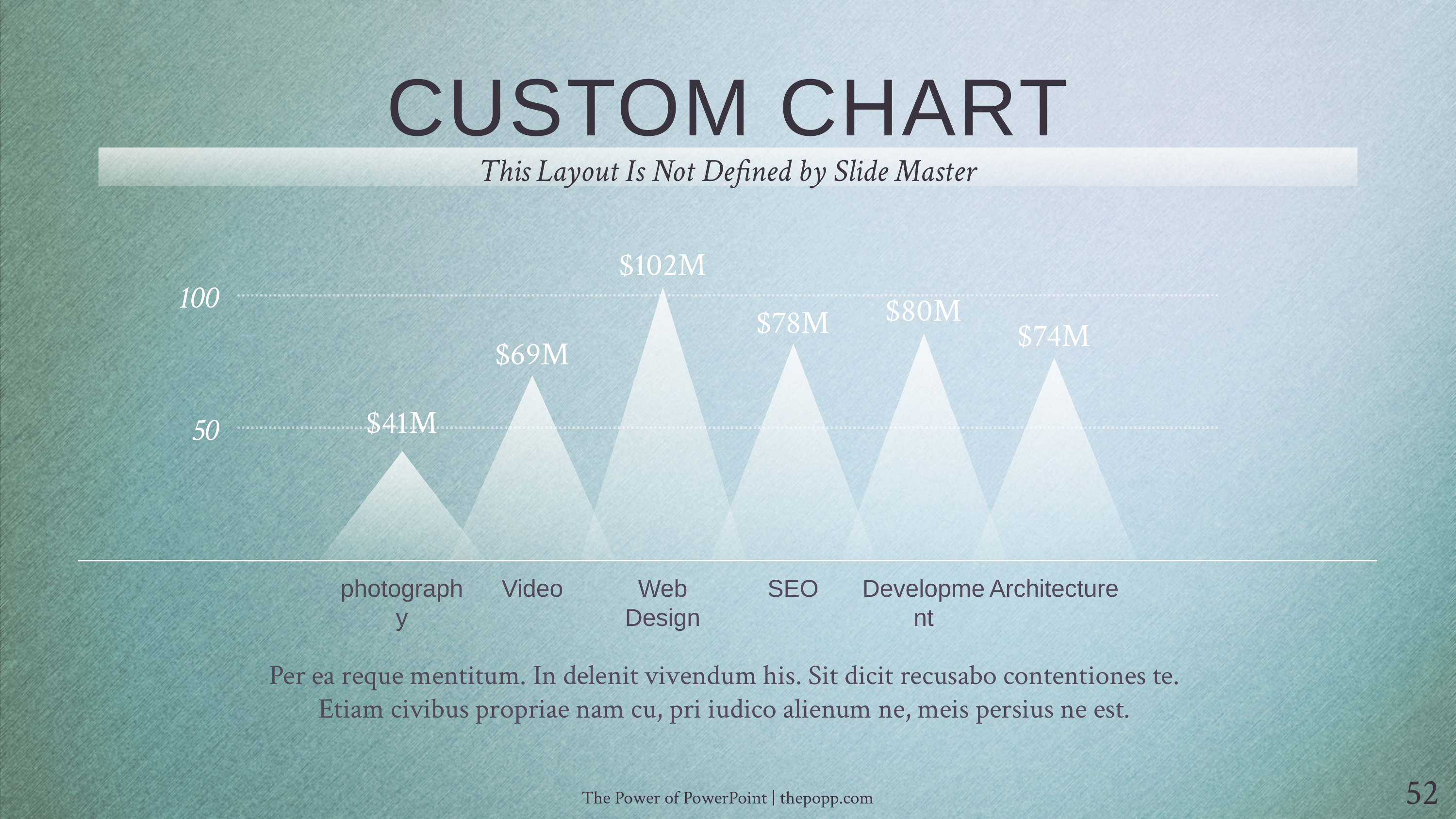

# CUSTOM CHART
This Layout Is Not Defined by Slide Master
$102M
100
$80M

$78M
$74M
$69M

$41M
50

photography
Video
Web Design
SEO
Development
Architecture
Per ea reque mentitum. In delenit vivendum his. Sit dicit recusabo contentiones te.
Etiam civibus propriae nam cu, pri iudico alienum ne, meis persius ne est.
52
The Power of PowerPoint | thepopp.com